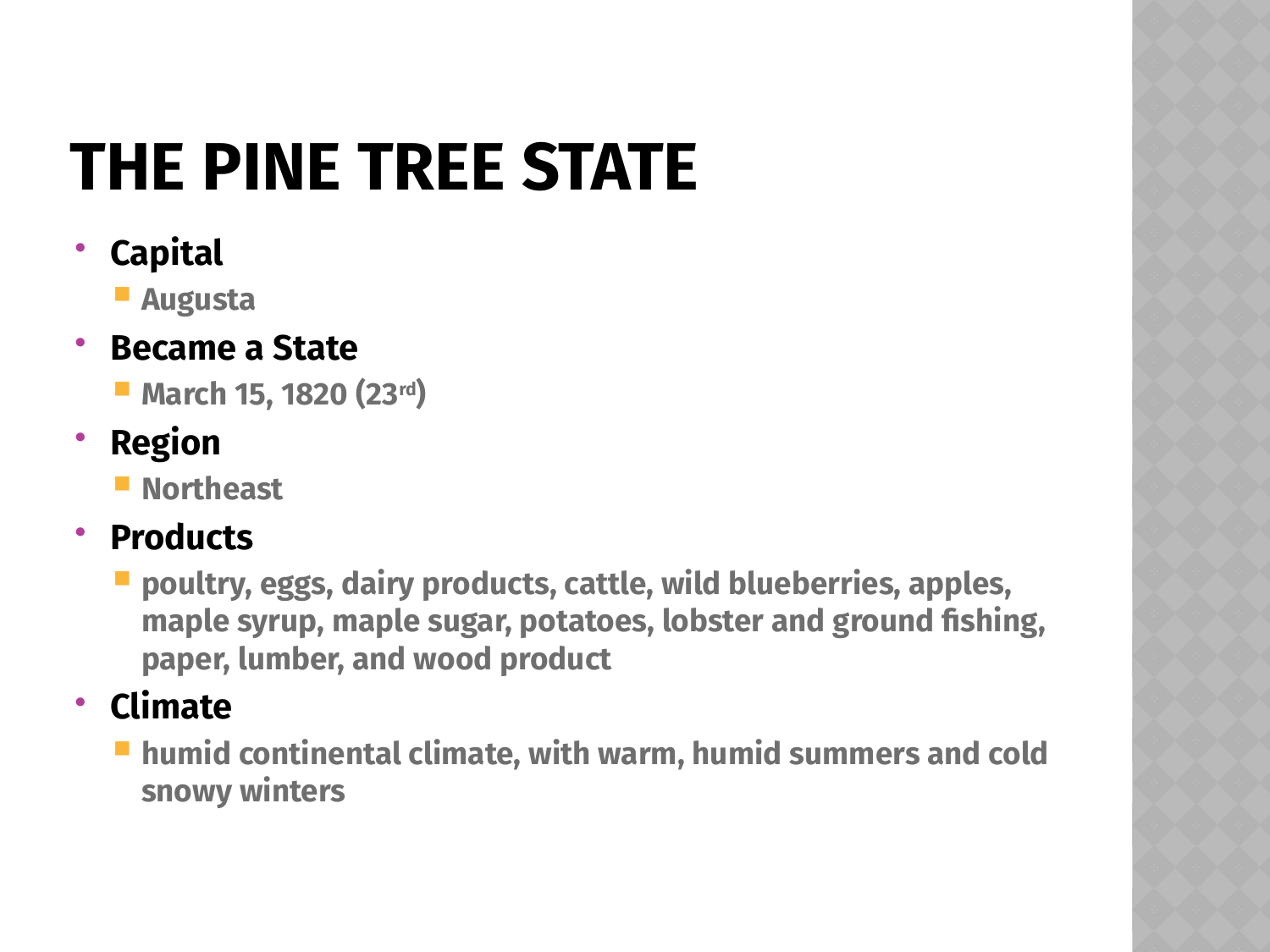

# The Pine Tree state
Capital
Augusta
Became a State
March 15, 1820 (23rd)
Region
Northeast
Products
poultry, eggs, dairy products, cattle, wild blueberries, apples, maple syrup, maple sugar, potatoes, lobster and ground fishing, paper, lumber, and wood product
Climate
humid continental climate, with warm, humid summers and cold snowy winters